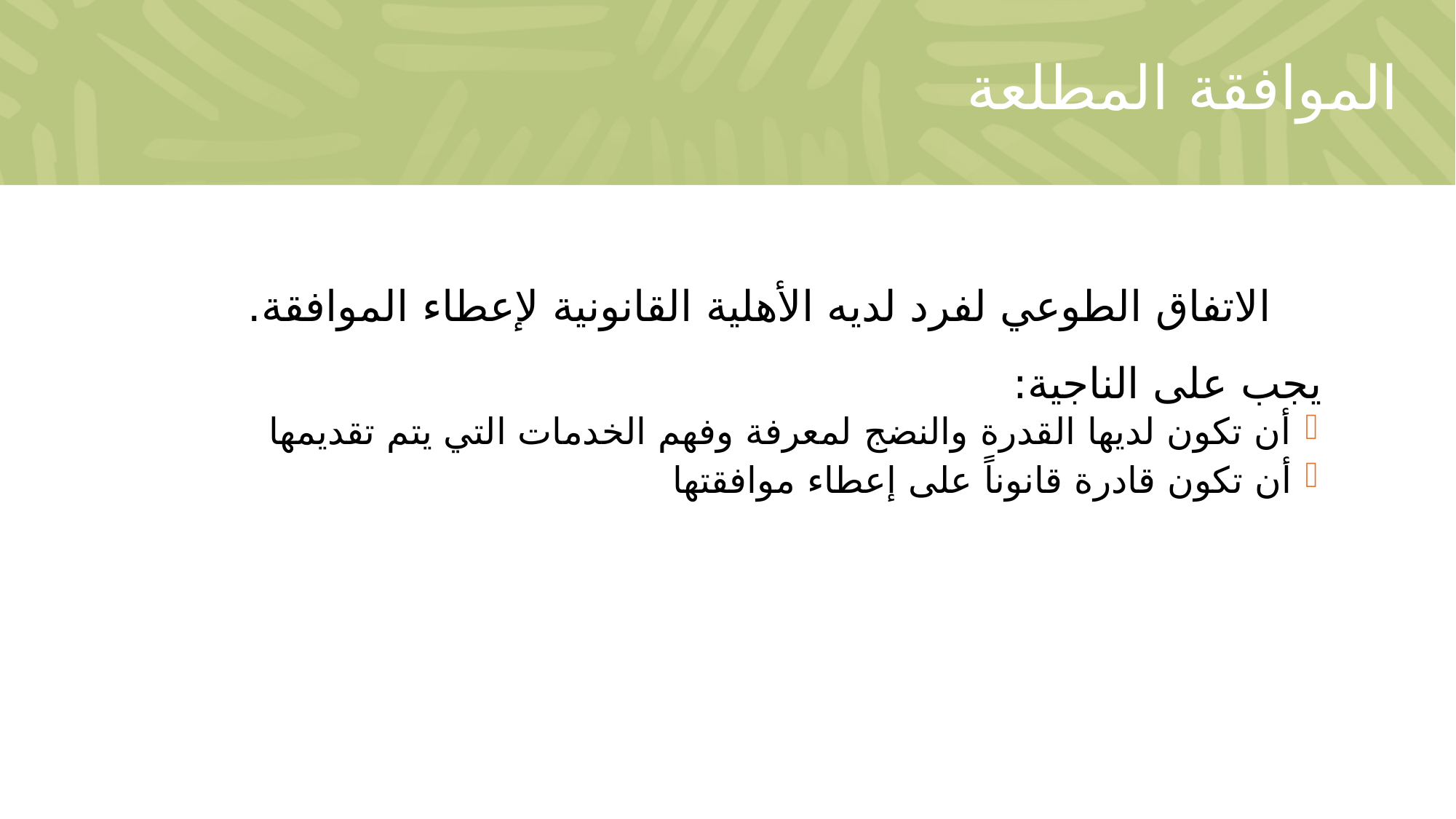

# الموافقة المطلعة
الاتفاق الطوعي لفرد لديه الأهلية القانونية لإعطاء الموافقة.
يجب على الناجية:
أن تكون لديها القدرة والنضج لمعرفة وفهم الخدمات التي يتم تقديمها
أن تكون قادرة قانوناً على إعطاء موافقتها